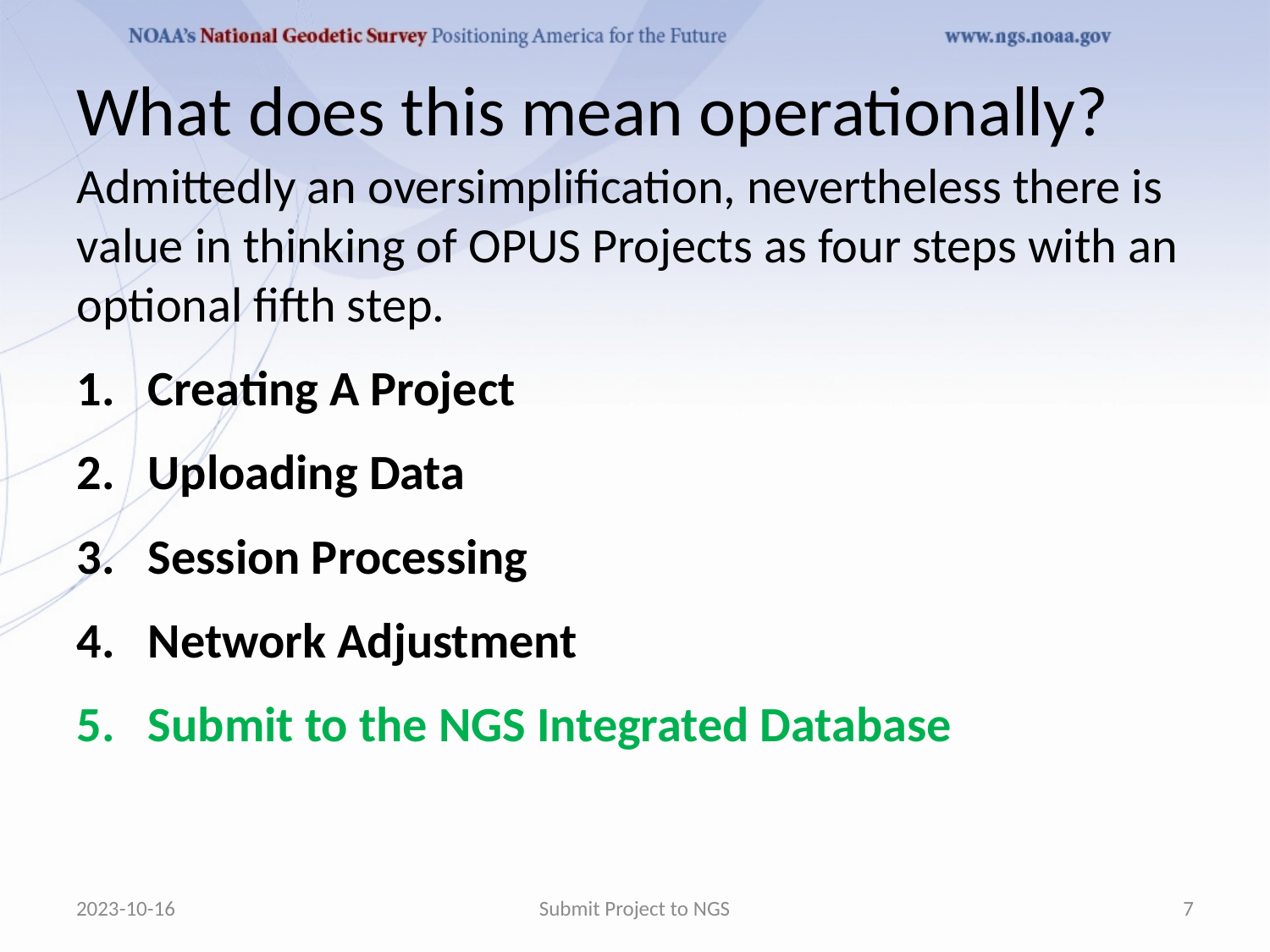

# What does this mean operationally?
Admittedly an oversimplification, nevertheless there is value in thinking of OPUS Projects as four steps with an optional fifth step.
Creating A Project
Uploading Data
Session Processing
Network Adjustment
Submit to the NGS Integrated Database
2023-10-16
Submit Project to NGS
7